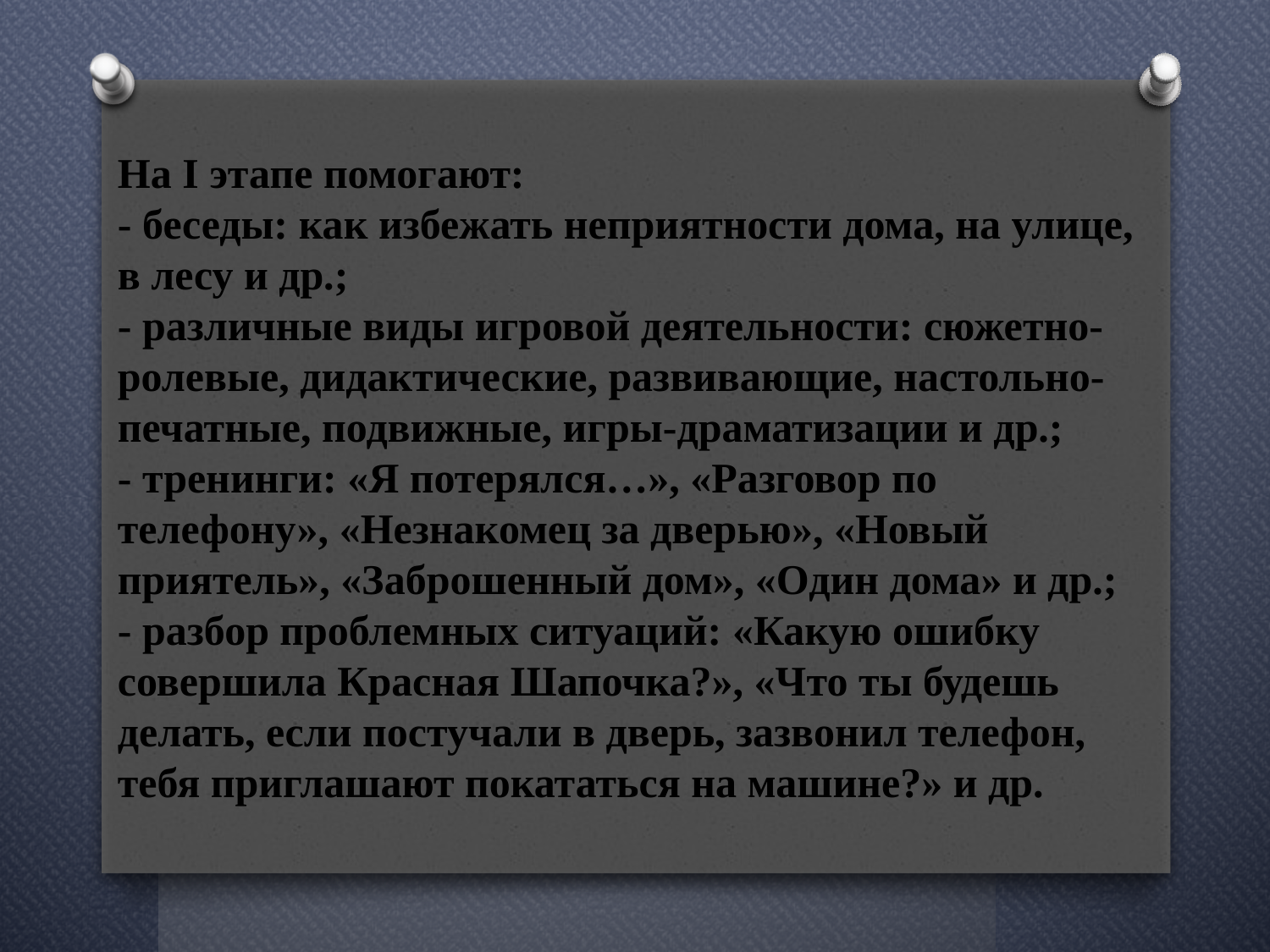

# На I этапе помогают: - беседы: как избежать неприятности дома, на улице, в лесу и др.; - различные виды игровой деятельности: сюжетно-ролевые, дидактические, развивающие, настольно-печатные, подвижные, игры-драматизации и др.; - тренинги: «Я потерялся…», «Разговор по телефону», «Незнакомец за дверью», «Новый приятель», «Заброшенный дом», «Один дома» и др.; - разбор проблемных ситуаций: «Какую ошибку совершила Красная Шапочка?», «Что ты будешь делать, если постучали в дверь, зазвонил телефон, тебя приглашают покататься на машине?» и др.